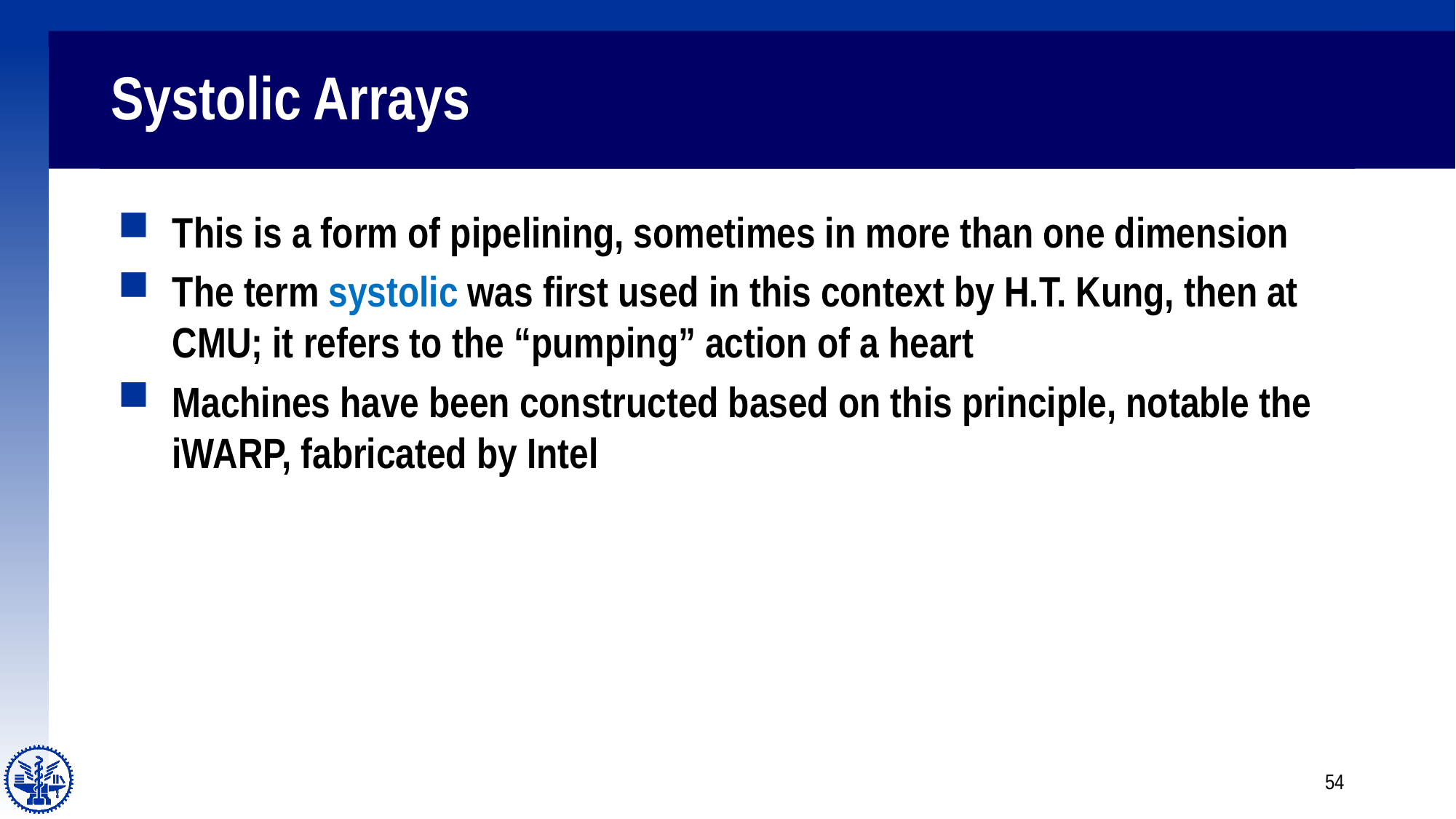

# Systolic Arrays
This is a form of pipelining, sometimes in more than one dimension
The term systolic was first used in this context by H.T. Kung, then at CMU; it refers to the “pumping” action of a heart
Machines have been constructed based on this principle, notable the iWARP, fabricated by Intel
54